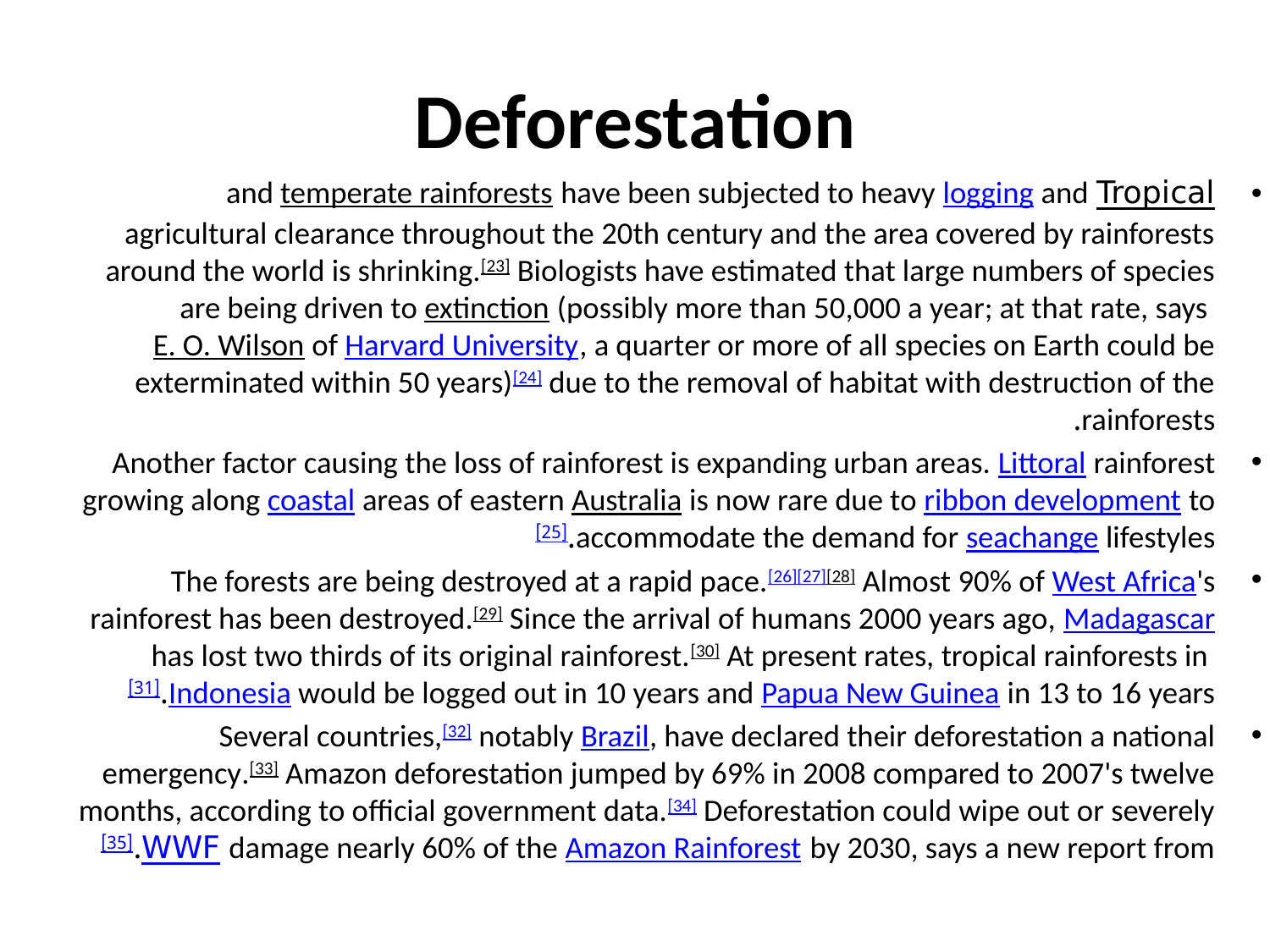

# Deforestation
Tropical and temperate rainforests have been subjected to heavy logging and agricultural clearance throughout the 20th century and the area covered by rainforests around the world is shrinking.[23] Biologists have estimated that large numbers of species are being driven to extinction (possibly more than 50,000 a year; at that rate, says E. O. Wilson of Harvard University, a quarter or more of all species on Earth could be exterminated within 50 years)[24] due to the removal of habitat with destruction of the rainforests.
Another factor causing the loss of rainforest is expanding urban areas. Littoral rainforest growing along coastal areas of eastern Australia is now rare due to ribbon development to accommodate the demand for seachange lifestyles.[25]
The forests are being destroyed at a rapid pace.[26][27][28] Almost 90% of West Africa's rainforest has been destroyed.[29] Since the arrival of humans 2000 years ago, Madagascar has lost two thirds of its original rainforest.[30] At present rates, tropical rainforests in Indonesia would be logged out in 10 years and Papua New Guinea in 13 to 16 years.[31]
Several countries,[32] notably Brazil, have declared their deforestation a national emergency.[33] Amazon deforestation jumped by 69% in 2008 compared to 2007's twelve months, according to official government data.[34] Deforestation could wipe out or severely damage nearly 60% of the Amazon Rainforest by 2030, says a new report from WWF.[35]